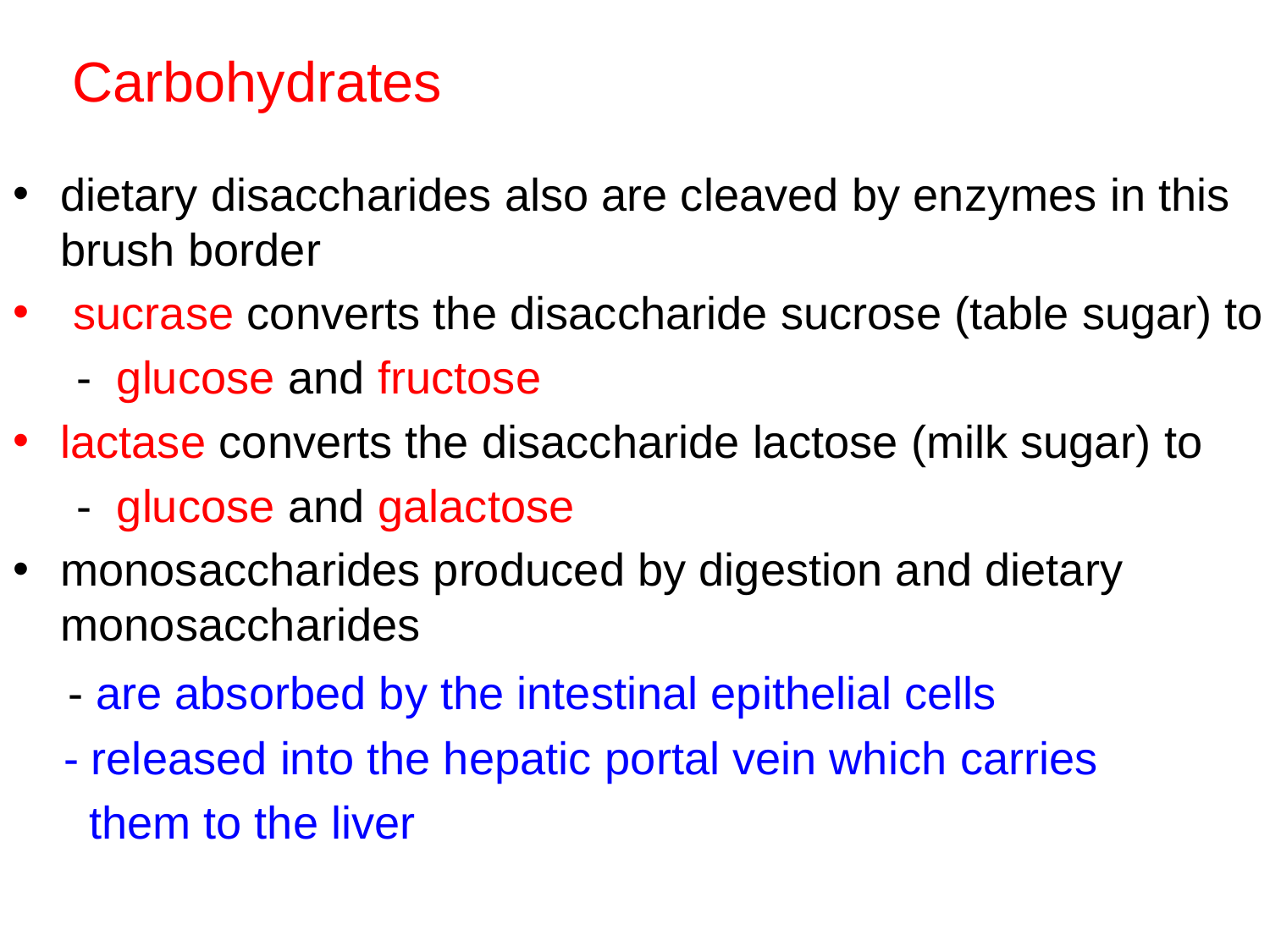

# Carbohydrates
dietary disaccharides also are cleaved by enzymes in this brush border
 sucrase converts the disaccharide sucrose (table sugar) to
     -  glucose and fructose
lactase converts the disaccharide lactose (milk sugar) to
     -  glucose and galactose
monosaccharides produced by digestion and dietary monosaccharides
    - are absorbed by the intestinal epithelial cells
    - released into the hepatic portal vein which carries
      them to the liver